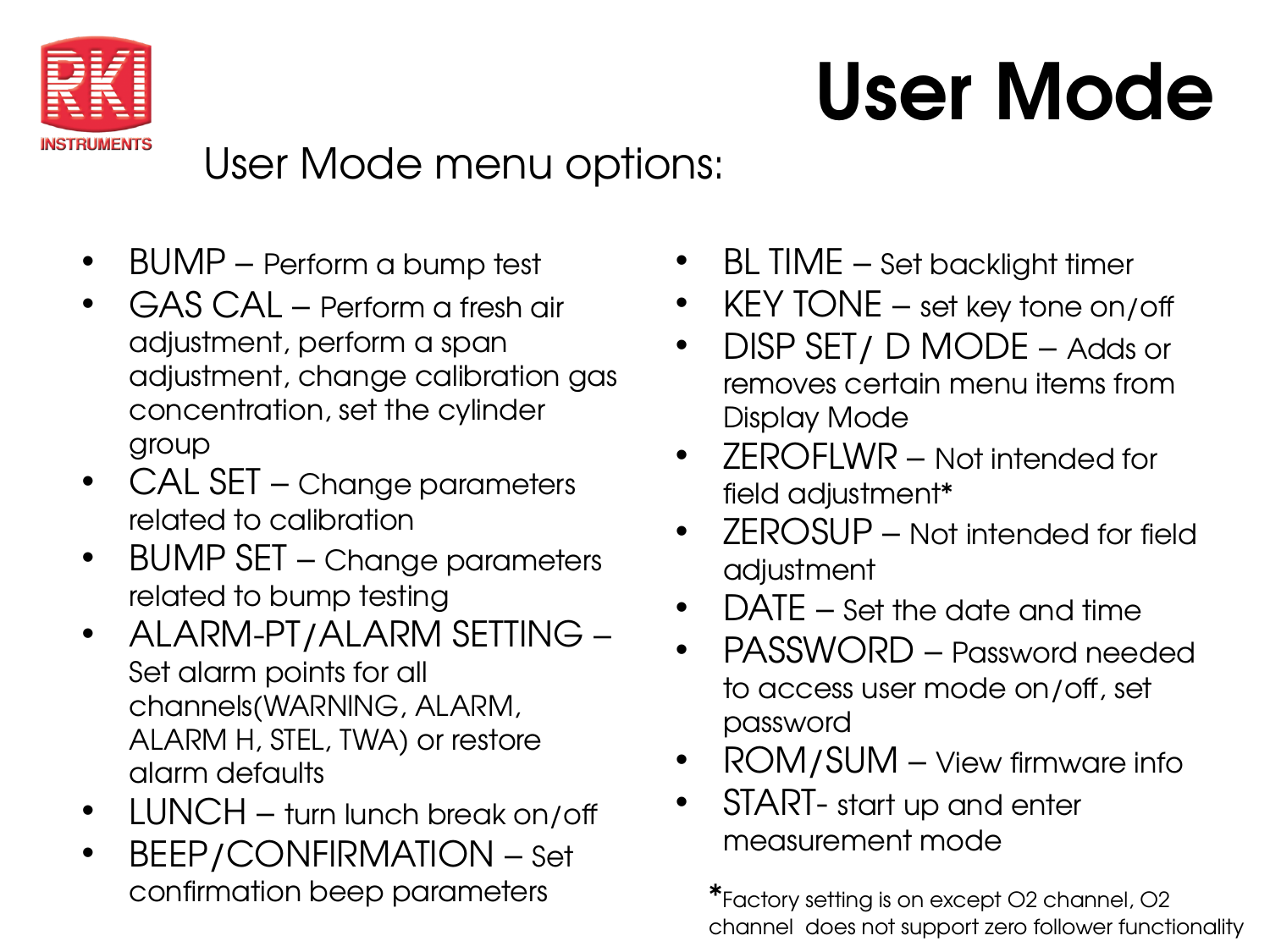

# User Mode
User Mode menu options:

BUMP – Perform a bump test
GAS CAL – Perform a fresh air adjustment, perform a span adjustment, change calibration gas concentration, set the cylinder group
CAL SET – Change parameters related to calibration
BUMP SET – Change parameters related to bump testing
ALARM-PT/ALARM SETTING – Set alarm points for all channels(WARNING, ALARM, ALARM H, STEL, TWA) or restore alarm defaults
LUNCH – turn lunch break on/off
BEEP/CONFIRMATION – Set confirmation beep parameters

BL TIME – Set backlight timer
KEY TONE – set key tone on/off
DISP SET/ D MODE – Adds or removes certain menu items from Display Mode
ZEROFLWR – Not intended for field adjustment*
ZEROSUP – Not intended for field adjustment
DATE – Set the date and time
PASSWORD – Password needed to access user mode on/off, set password
ROM/SUM – View firmware info
START- start up and enter measurement mode

*Factory setting is on except O2 channel, O2 channel  does not support zero follower functionality